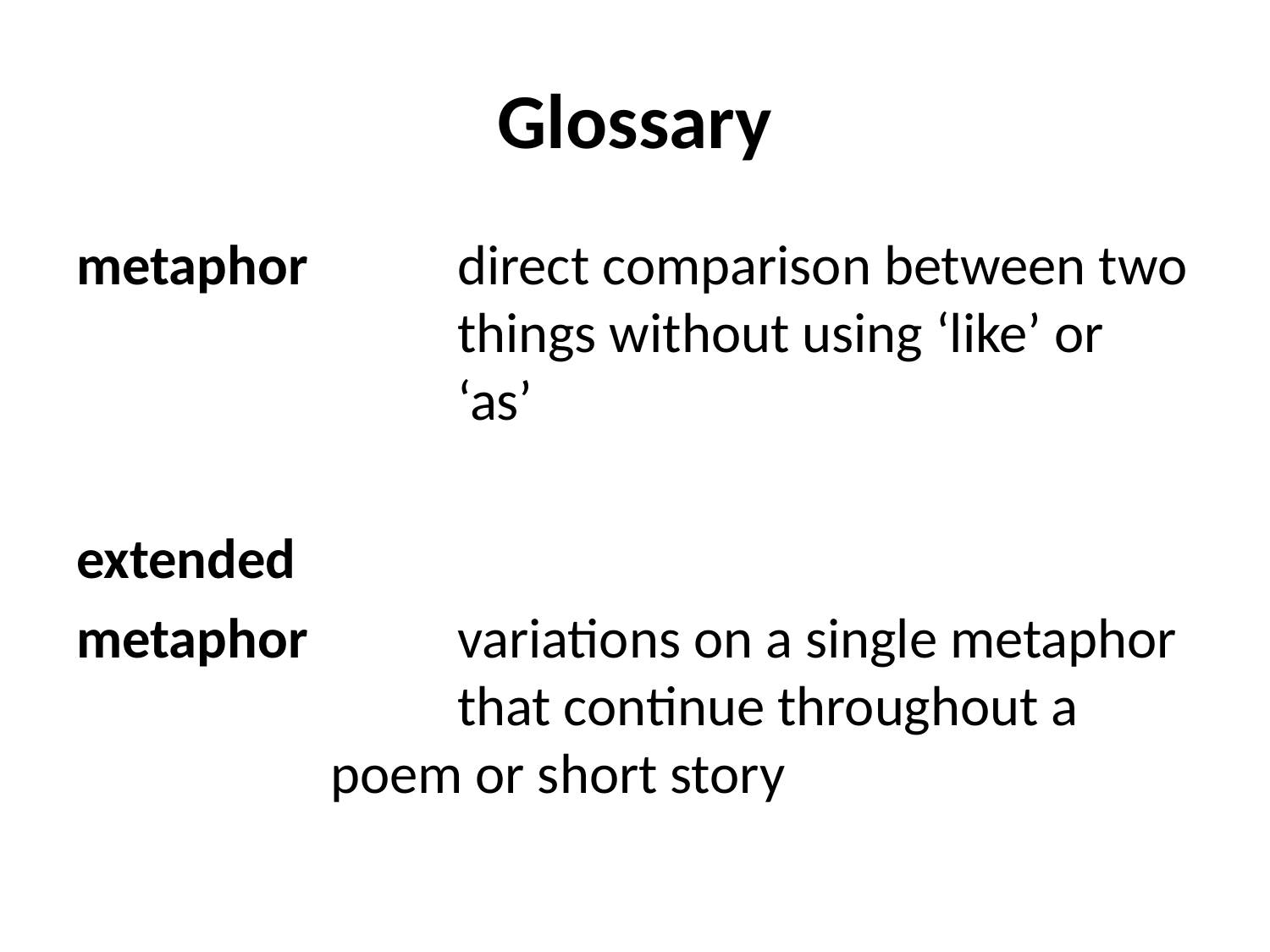

# Glossary
metaphor		direct comparison between two 			things without using ‘like’ or 			‘as’

extended
metaphor		variations on a single metaphor 			that continue throughout a 			poem or short story